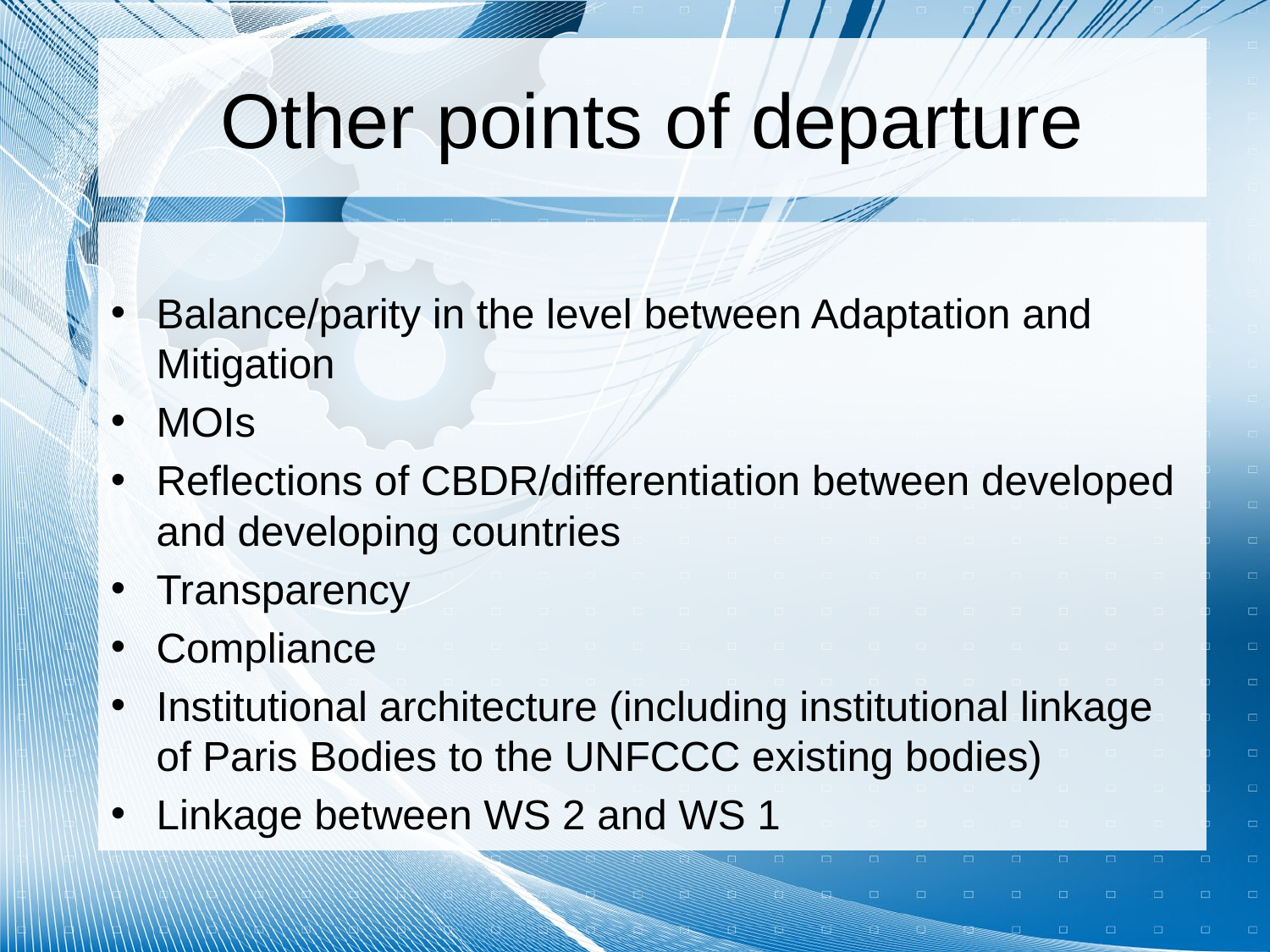

# Other points of departure

	Balance/parity in the level between Adaptation and Mitigation
	MOIs
	Reflections of CBDR/differentiation between developed and developing countries
	Transparency
	Compliance
	Institutional architecture (including institutional linkage of Paris Bodies to the UNFCCC existing bodies)
	Linkage between WS 2 and WS 1